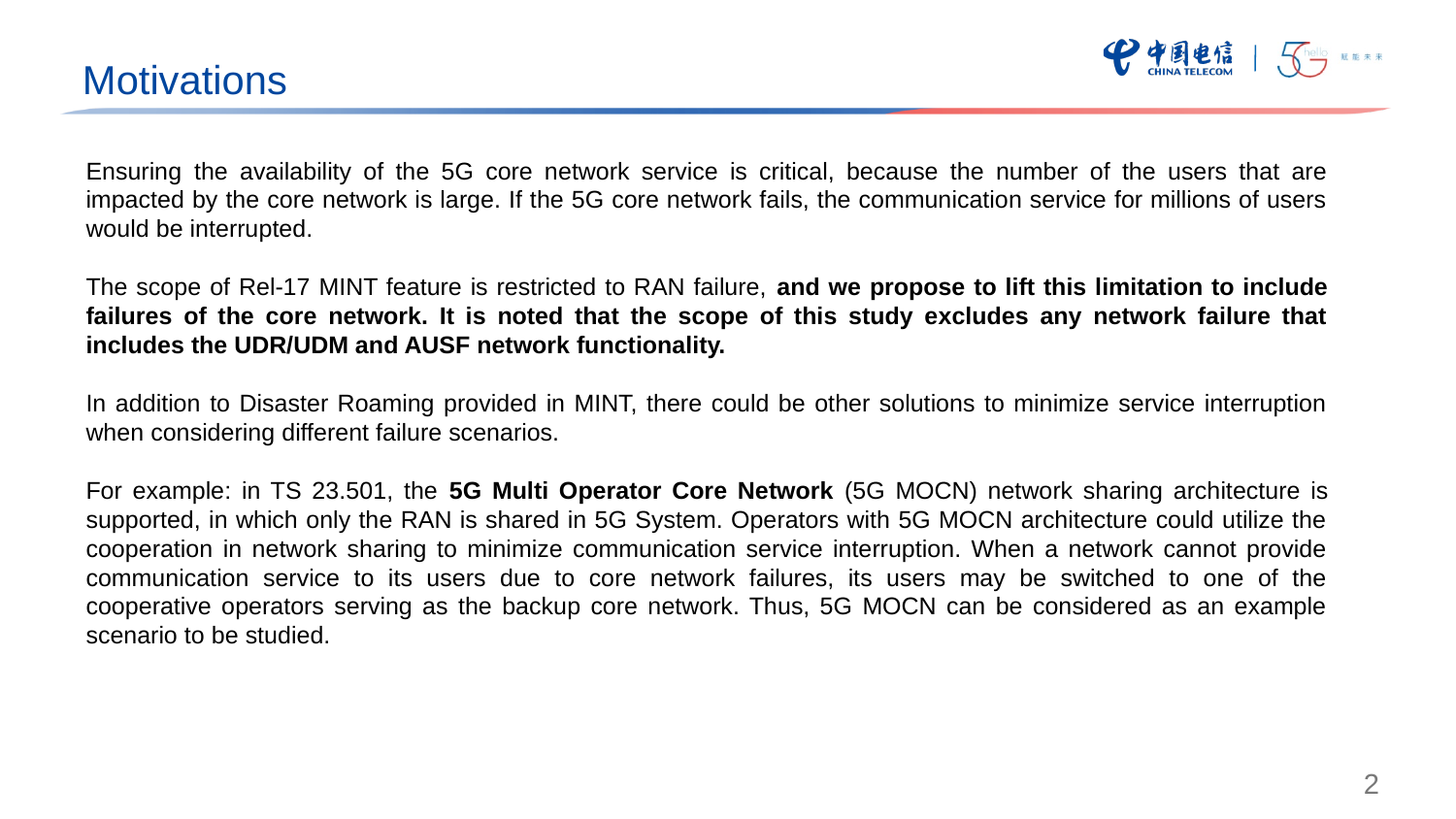

Motivations
Ensuring the availability of the 5G core network service is critical, because the number of the users that are impacted by the core network is large. If the 5G core network fails, the communication service for millions of users would be interrupted.

The scope of Rel-17 MINT feature is restricted to RAN failure, and we propose to lift this limitation to include failures of the core network. It is noted that the scope of this study excludes any network failure that includes the UDR/UDM and AUSF network functionality.

In addition to Disaster Roaming provided in MINT, there could be other solutions to minimize service interruption when considering different failure scenarios.

For example: in TS 23.501, the 5G Multi Operator Core Network (5G MOCN) network sharing architecture is supported, in which only the RAN is shared in 5G System. Operators with 5G MOCN architecture could utilize the cooperation in network sharing to minimize communication service interruption. When a network cannot provide communication service to its users due to core network failures, its users may be switched to one of the cooperative operators serving as the backup core network. Thus, 5G MOCN can be considered as an example scenario to be studied.

2